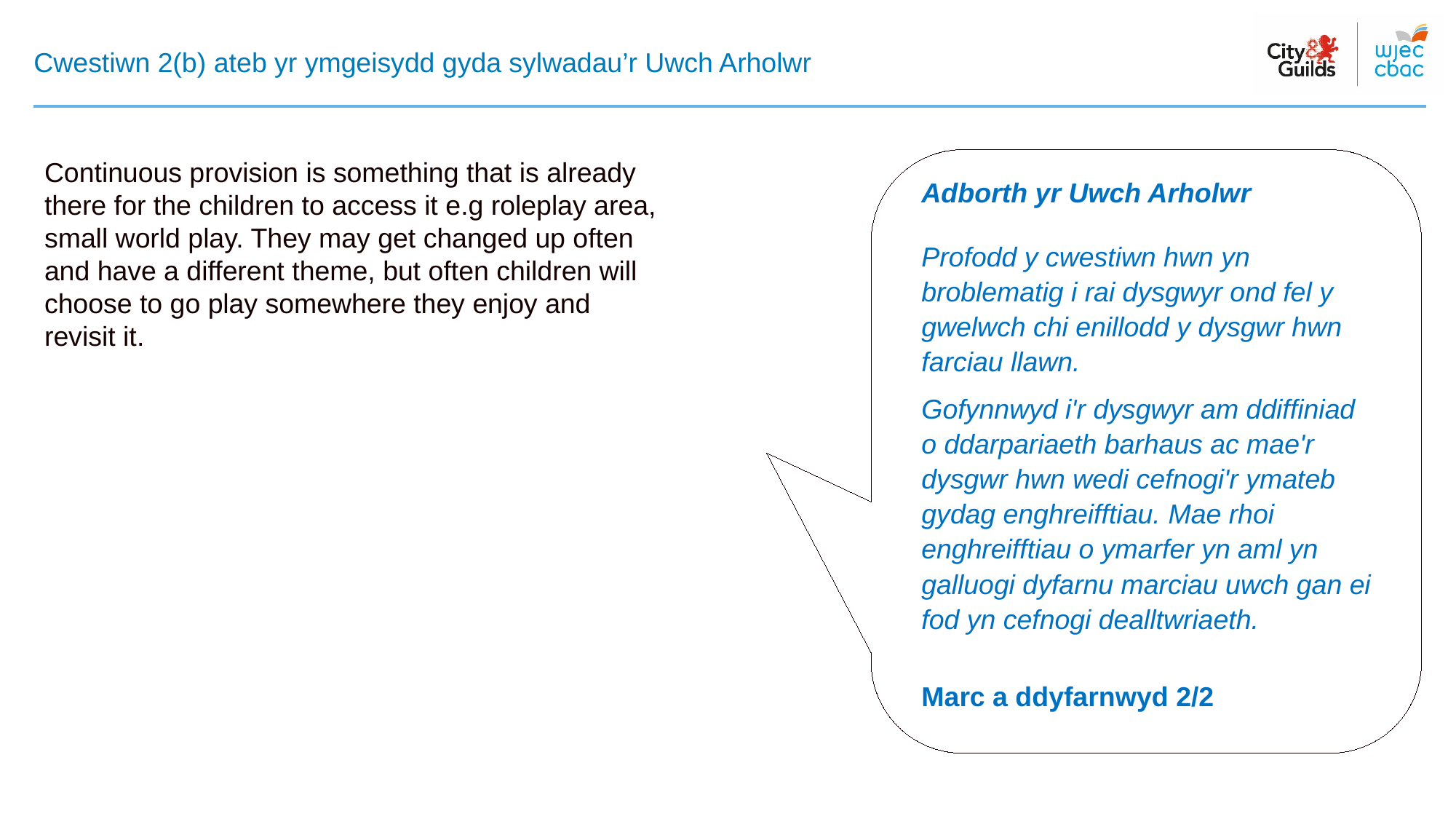

# Cwestiwn 2(b) ateb yr ymgeisydd gyda sylwadau’r Uwch Arholwr
Continuous provision is something that is already there for the children to access it e.g roleplay area, small world play. They may get changed up often and have a different theme, but often children will choose to go play somewhere they enjoy and revisit it.

Adborth yr Uwch Arholwr

Profodd y cwestiwn hwn yn broblematig i rai dysgwyr ond fel y gwelwch chi enillodd y dysgwr hwn farciau llawn.
Gofynnwyd i'r dysgwyr am ddiffiniad o ddarpariaeth barhaus ac mae'r dysgwr hwn wedi cefnogi'r ymateb gydag enghreifftiau. Mae rhoi enghreifftiau o ymarfer yn aml yn galluogi dyfarnu marciau uwch gan ei fod yn cefnogi dealltwriaeth.

Marc a ddyfarnwyd 2/2